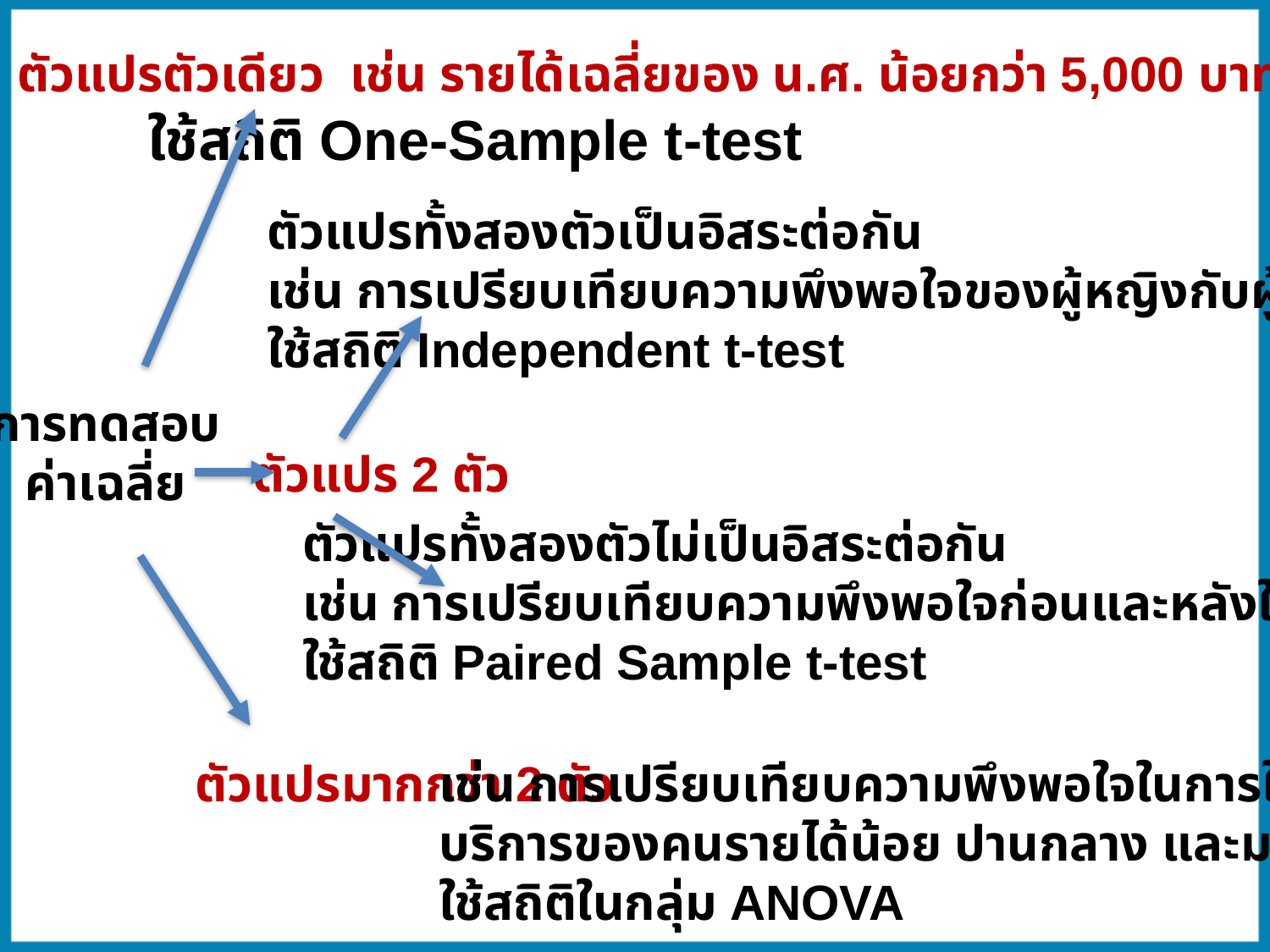

ตัวแปรตัวเดียว  เช่น รายได้เฉลี่ยของ น.ศ. น้อยกว่า 5,000 บาทต่อเดือน
ใช้สถิติ One-Sample t-test
ตัวแปรทั้งสองตัวเป็นอิสระต่อกัน
เช่น การเปรียบเทียบความพึงพอใจของผู้หญิงกับผู้ชาย
ใช้สถิติ Independent t-test
การทดสอบ
ค่าเฉลี่ย
ตัวแปร 2 ตัว
ตัวแปรทั้งสองตัวไม่เป็นอิสระต่อกัน
เช่น การเปรียบเทียบความพึงพอใจก่อนและหลังใช้สินค้า
ใช้สถิติ Paired Sample t-test
ตัวแปรมากกว่า 2 ตัว
เช่น การเปรียบเทียบความพึงพอใจในการใช้
บริการของคนรายได้น้อย ปานกลาง และมาก
ใช้สถิติในกลุ่ม ANOVA